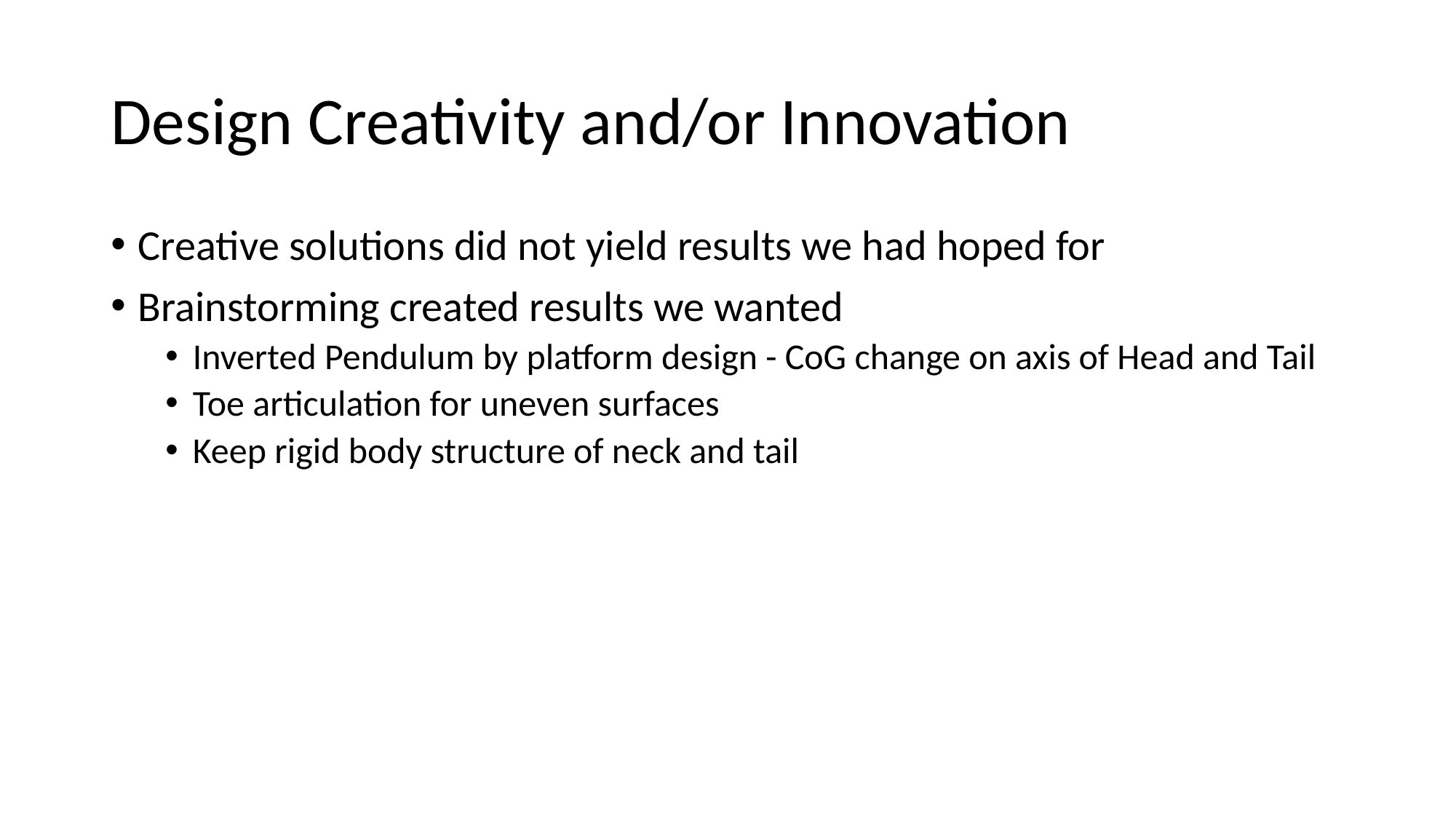

# Design Creativity and/or Innovation
Creative solutions did not yield results we had hoped for
Brainstorming created results we wanted
Inverted Pendulum by platform design - CoG change on axis of Head and Tail
Toe articulation for uneven surfaces
Keep rigid body structure of neck and tail